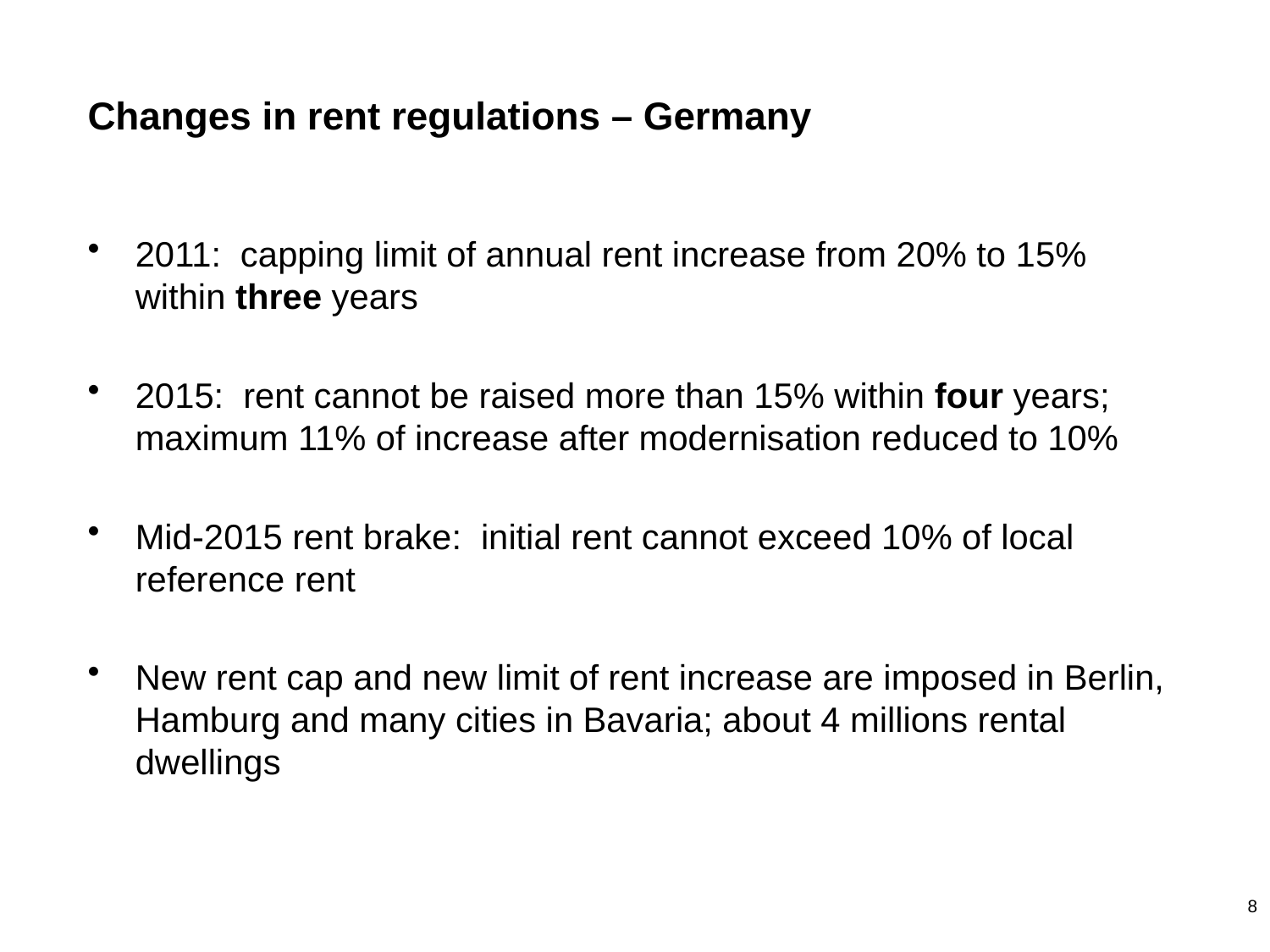

# Changes in rent regulations – Germany

2011:  capping limit of annual rent increase from 20% to 15% within three years

2015:  rent cannot be raised more than 15% within four years; maximum 11% of increase after modernisation reduced to 10%

Mid-2015 rent brake:  initial rent cannot exceed 10% of local reference rent

New rent cap and new limit of rent increase are imposed in Berlin, Hamburg and many cities in Bavaria; about 4 millions rental dwellings

8